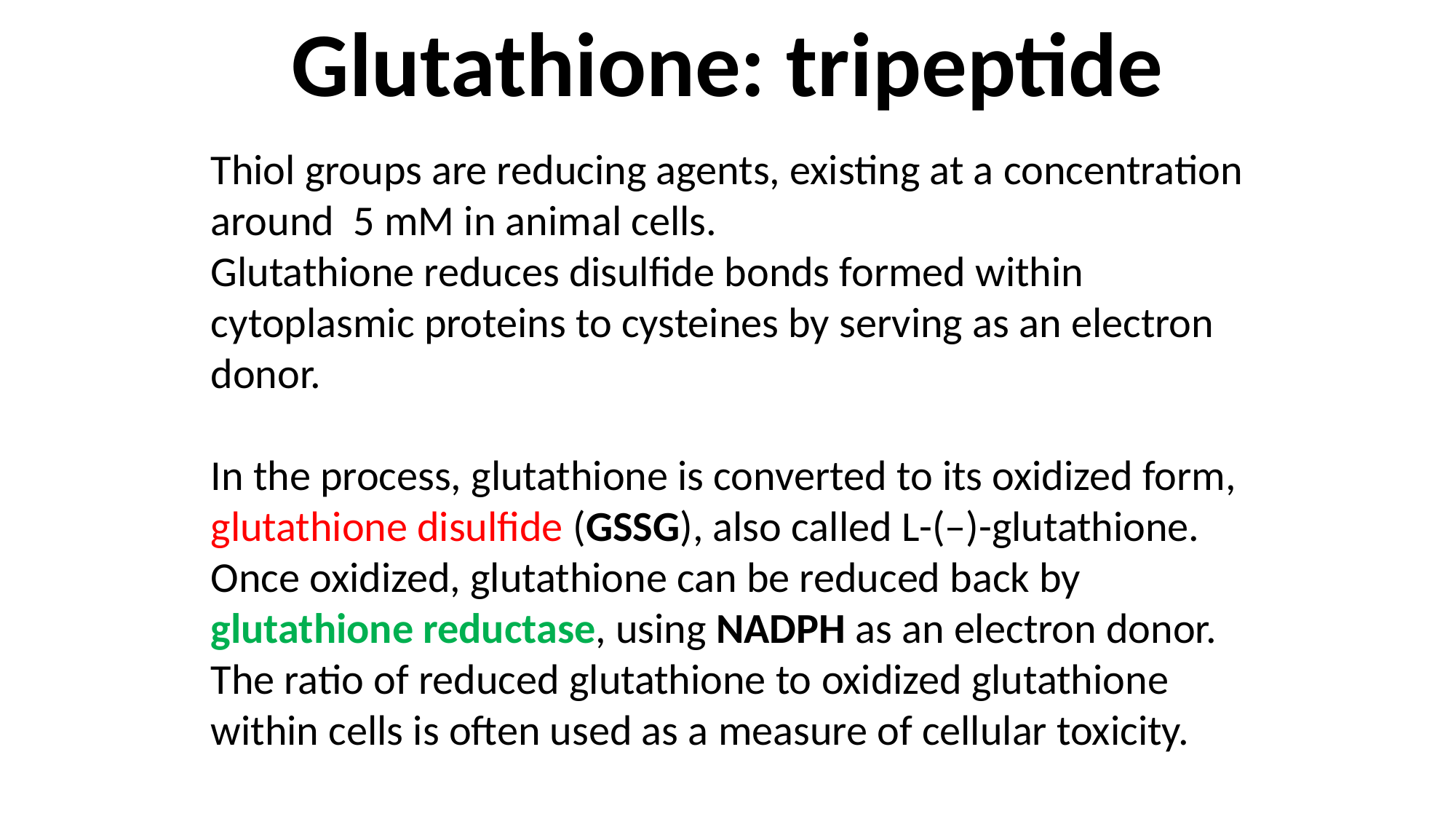

Glutathione: tripeptide
Thiol groups are reducing agents, existing at a concentration around  5 mM in animal cells.
Glutathione reduces disulfide bonds formed within cytoplasmic proteins to cysteines by serving as an electron donor.

In the process, glutathione is converted to its oxidized form, glutathione disulfide (GSSG), also called L-(–)-glutathione.
Once oxidized, glutathione can be reduced back by glutathione reductase, using NADPH as an electron donor. The ratio of reduced glutathione to oxidized glutathione within cells is often used as a measure of cellular toxicity.